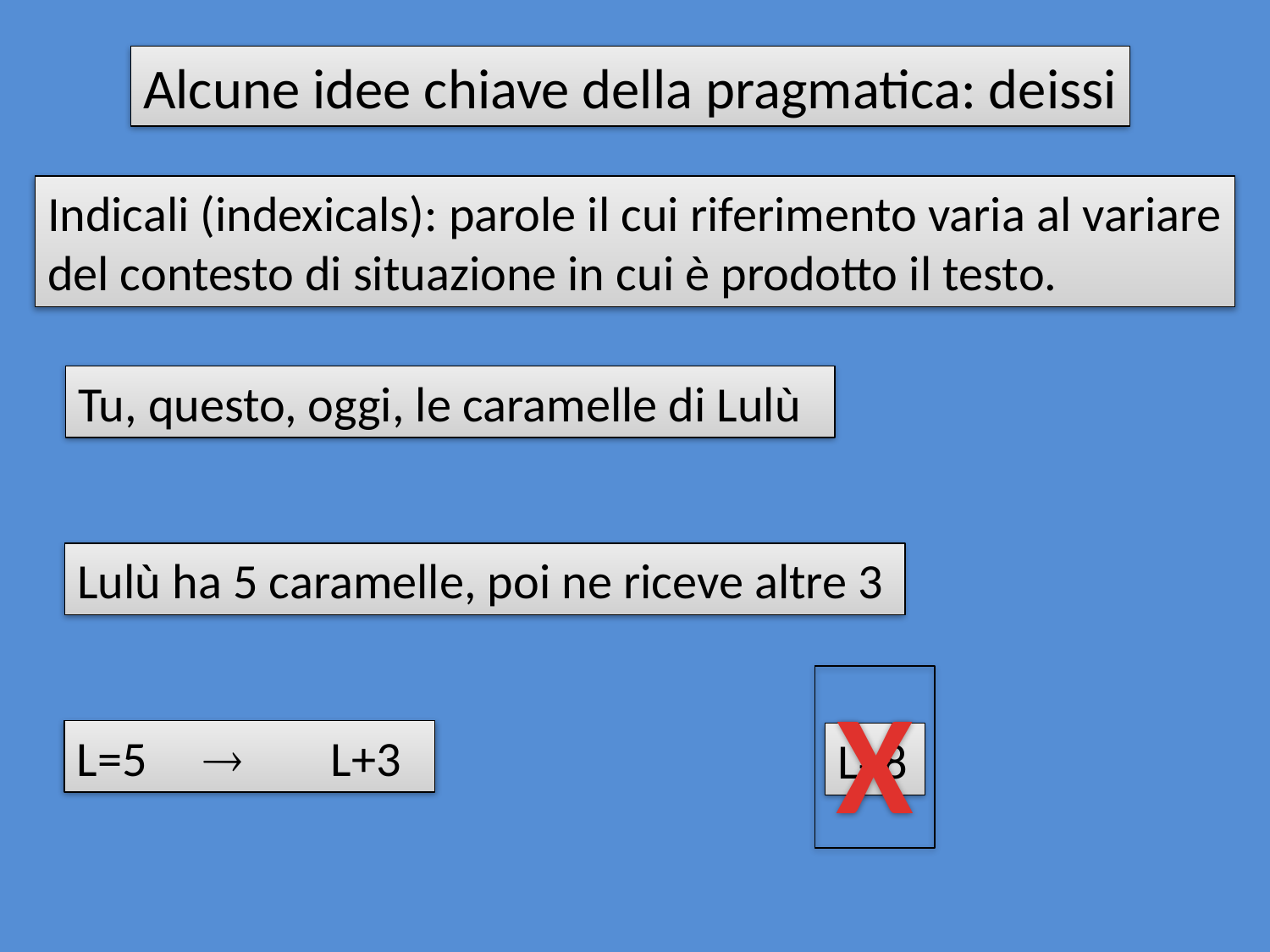

Alcune idee chiave della pragmatica: deissi
Indicali (indexicals): parole il cui riferimento varia al variare del contesto di situazione in cui è prodotto il testo.
Tu, questo, oggi, le caramelle di Lulù
Lulù ha 5 caramelle, poi ne riceve altre 3
X
L=5  	→	L+3
L=8